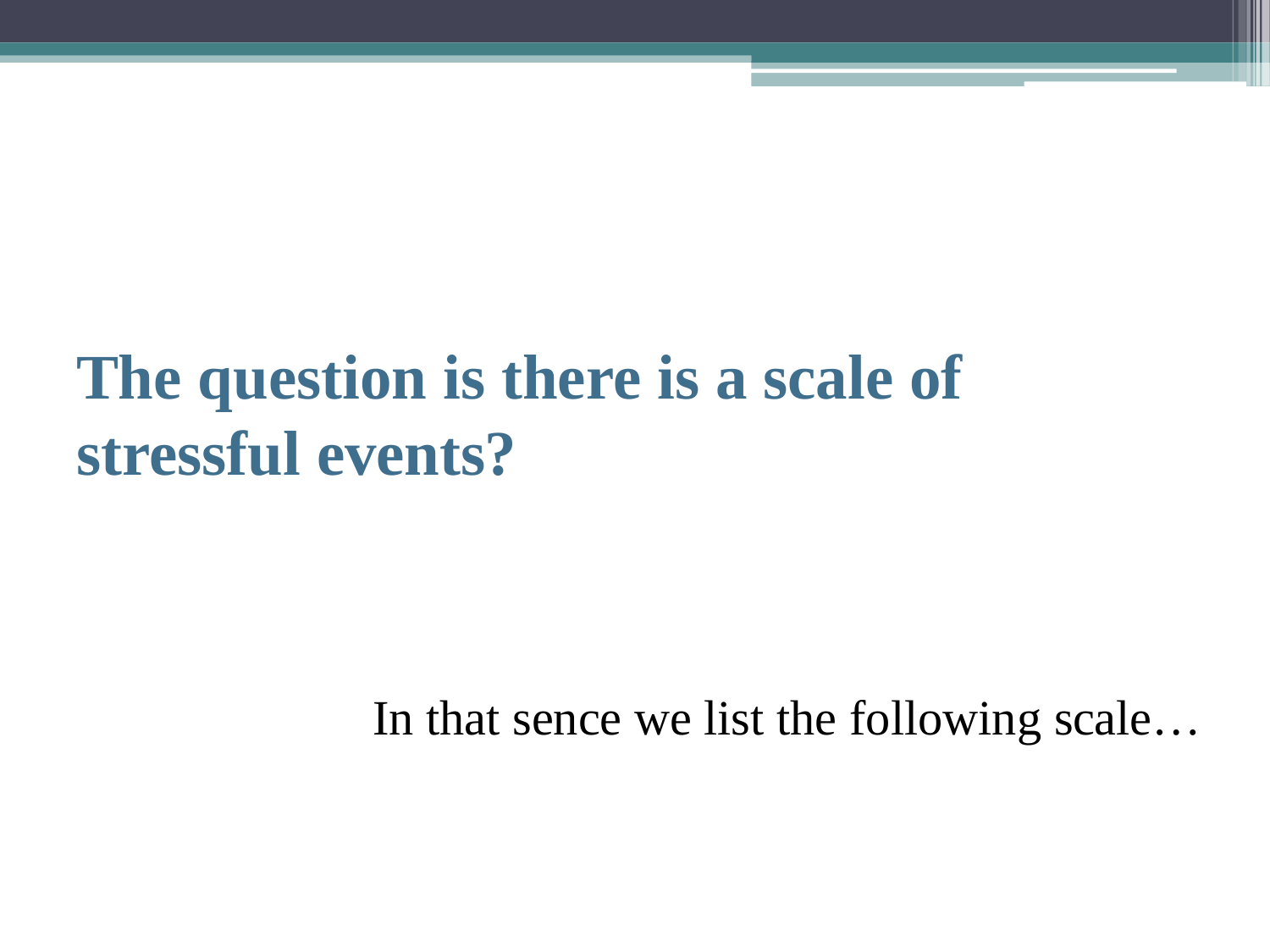

# The question is there is a scale of stressful events?
In that sence we list the following scale…